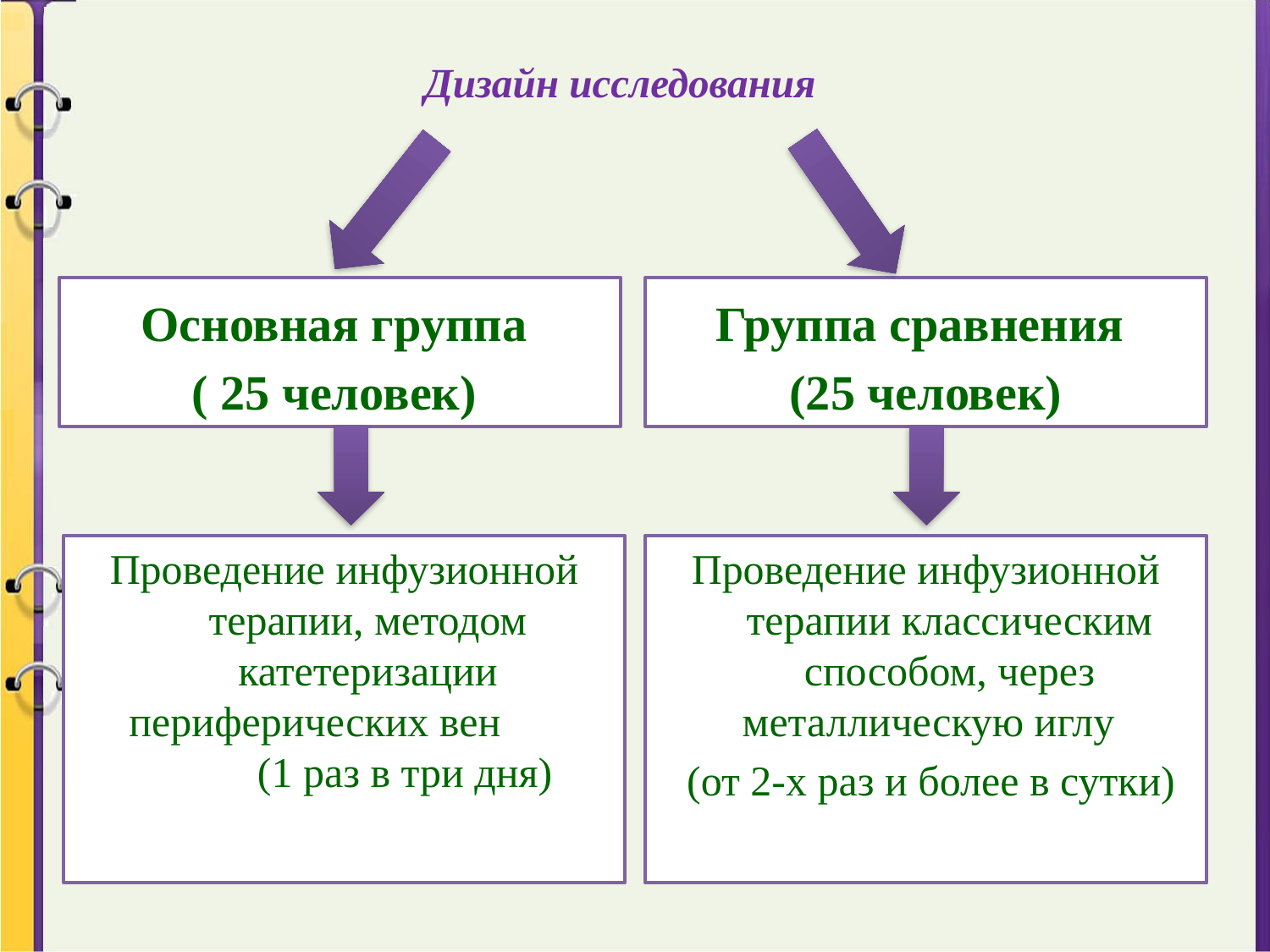

# Дизайн исследования

Основная группа
( 25 человек)
Группа сравнения
(25 человек)

Проведение инфузионной терапии, методом катетеризации периферических вен                  (1 раз в три дня)
Проведение инфузионной терапии классическим способом, через металлическую иглу
 (от 2-х раз и более в сутки)